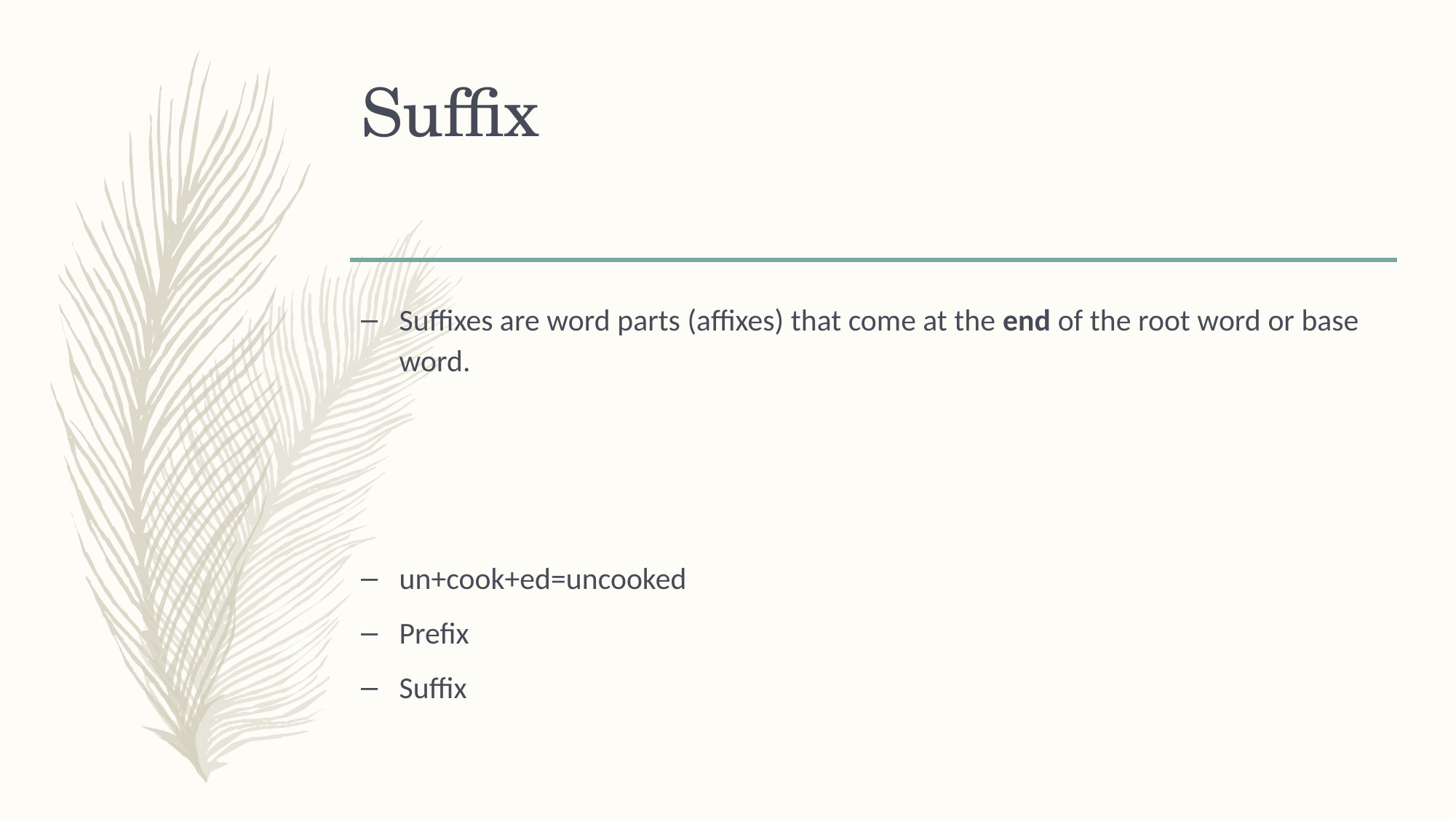

# Suffix
Suffixes are word parts (affixes) that come at the end of the root word or base word.

un+cook+ed=uncooked
Prefix
Suffix